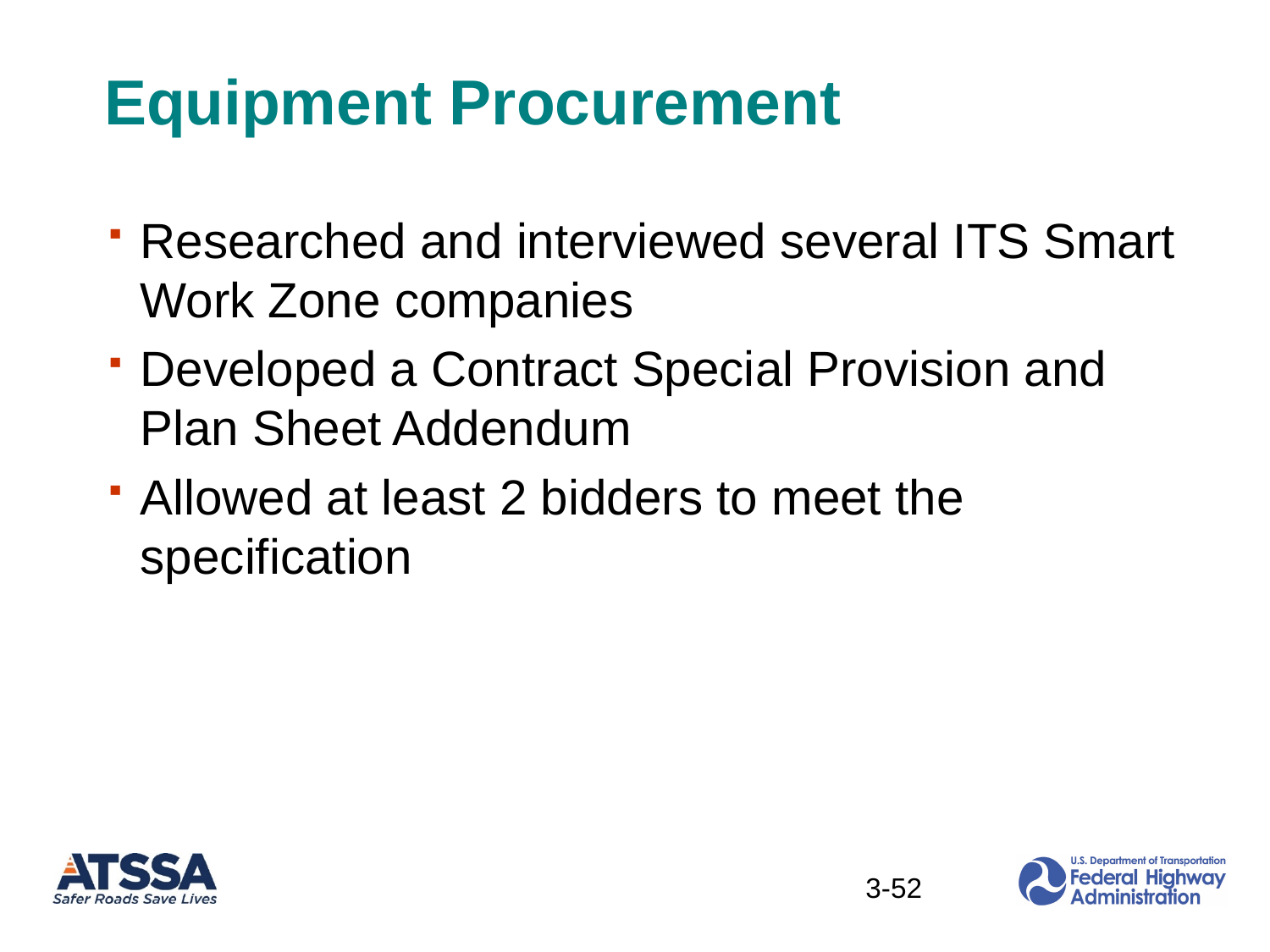

# Equipment Procurement
Researched and interviewed several ITS Smart Work Zone companies
Developed a Contract Special Provision and Plan Sheet Addendum
Allowed at least 2 bidders to meet the specification